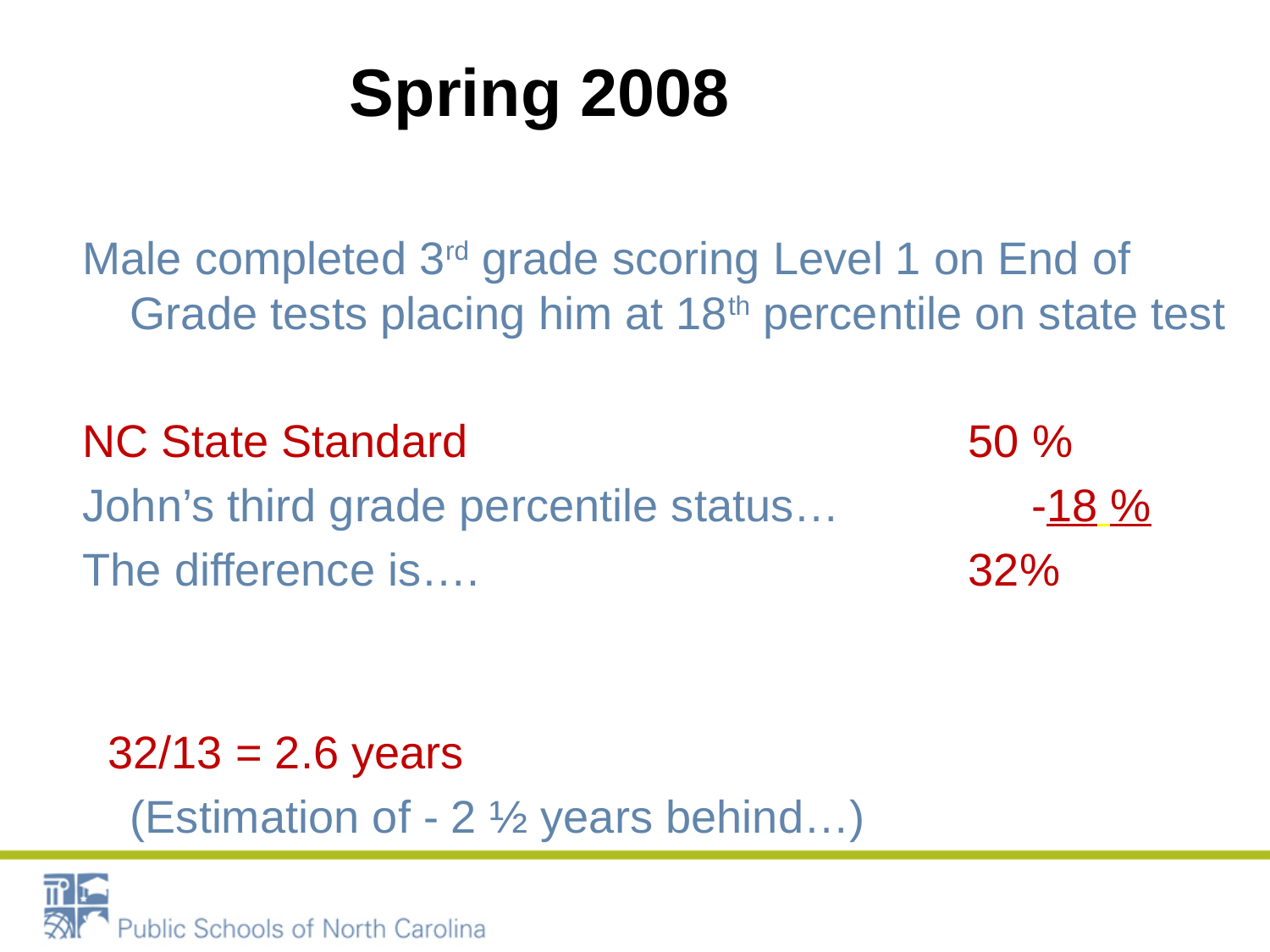

Spring 2008
Male completed 3rd grade scoring Level 1 on End of Grade tests placing him at 18th percentile on state test

NC State Standard			                50 %
John’s third grade percentile status…               -18 %
The difference is….	                                    32%

  32/13 = 2.6 years
	(Estimation of - 2 ½ years behind…)